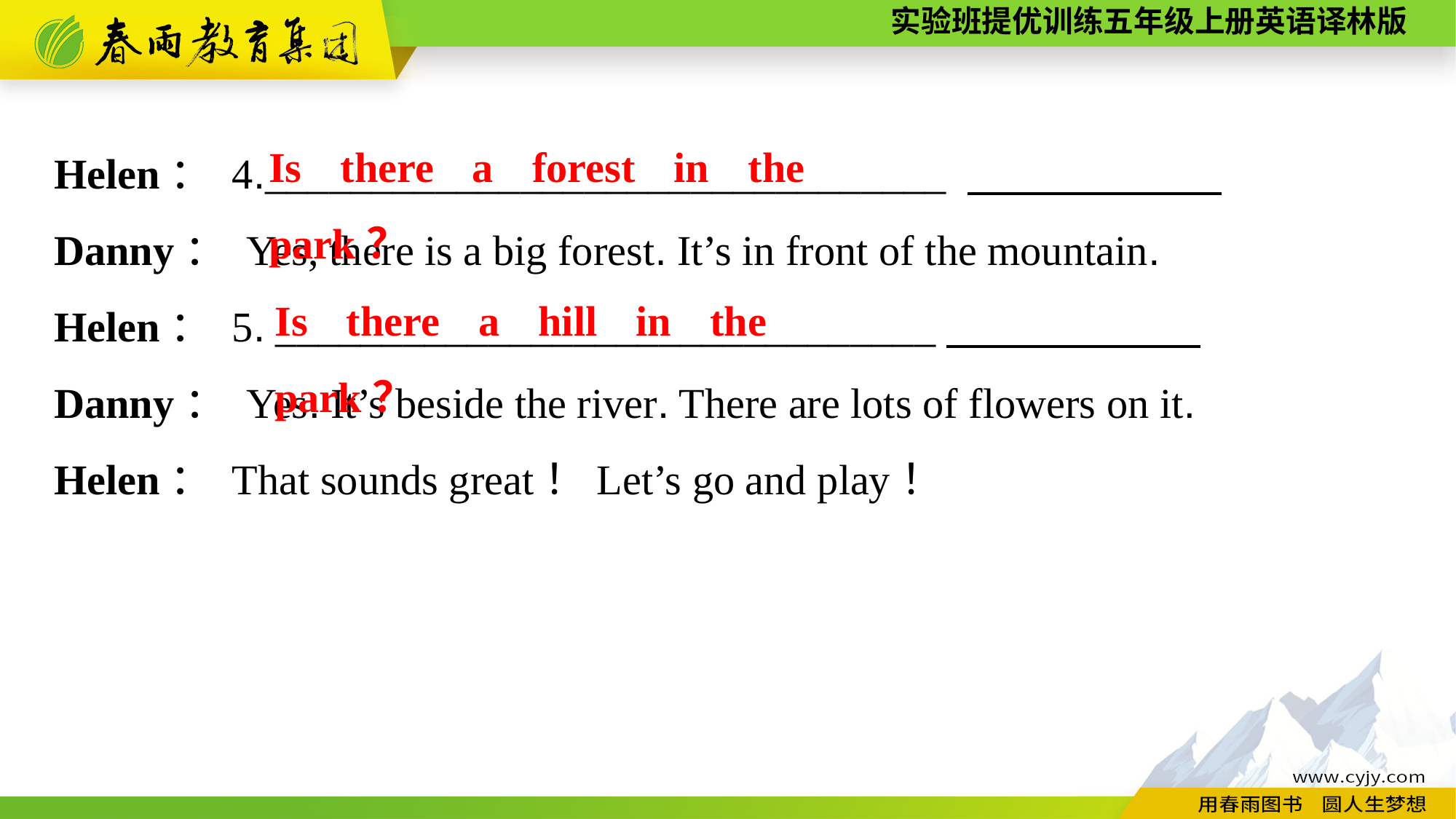

Is there a forest in the park？
Helen： 4.________________________________
Danny： Yes, there is a big forest. It’s in front of the mountain.
Helen： 5. _______________________________
Danny： Yes. It’s beside the river. There are lots of flowers on it.
Helen： That sounds great！Let’s go and play！
Is there a hill in the park？